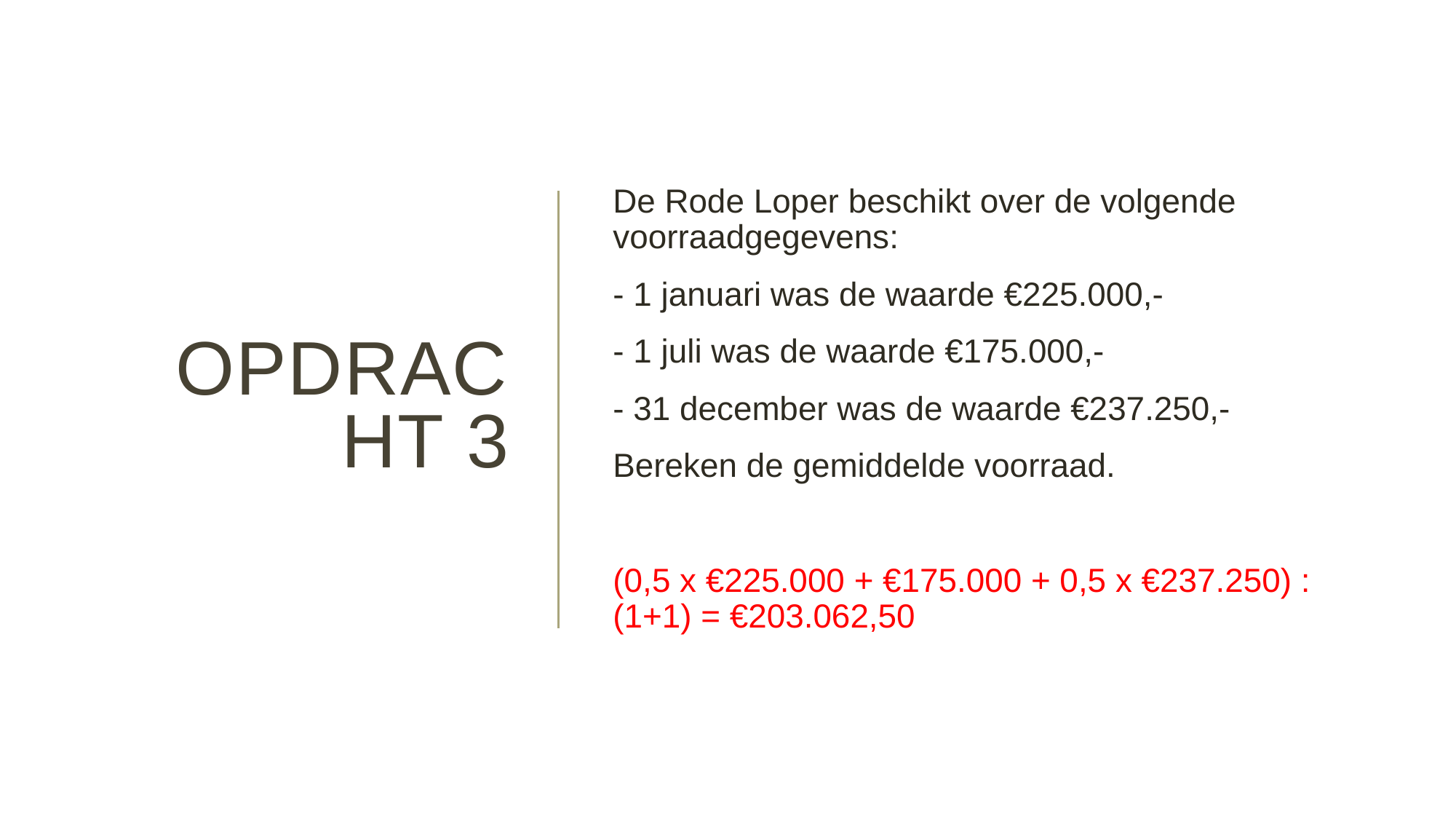

# Opdracht 3
De Rode Loper beschikt over de volgende voorraadgegevens:
- 1 januari was de waarde €225.000,-
- 1 juli was de waarde €175.000,-
- 31 december was de waarde €237.250,-
Bereken de gemiddelde voorraad.

(0,5 x €225.000 + €175.000 + 0,5 x €237.250) : (1+1) = €203.062,50